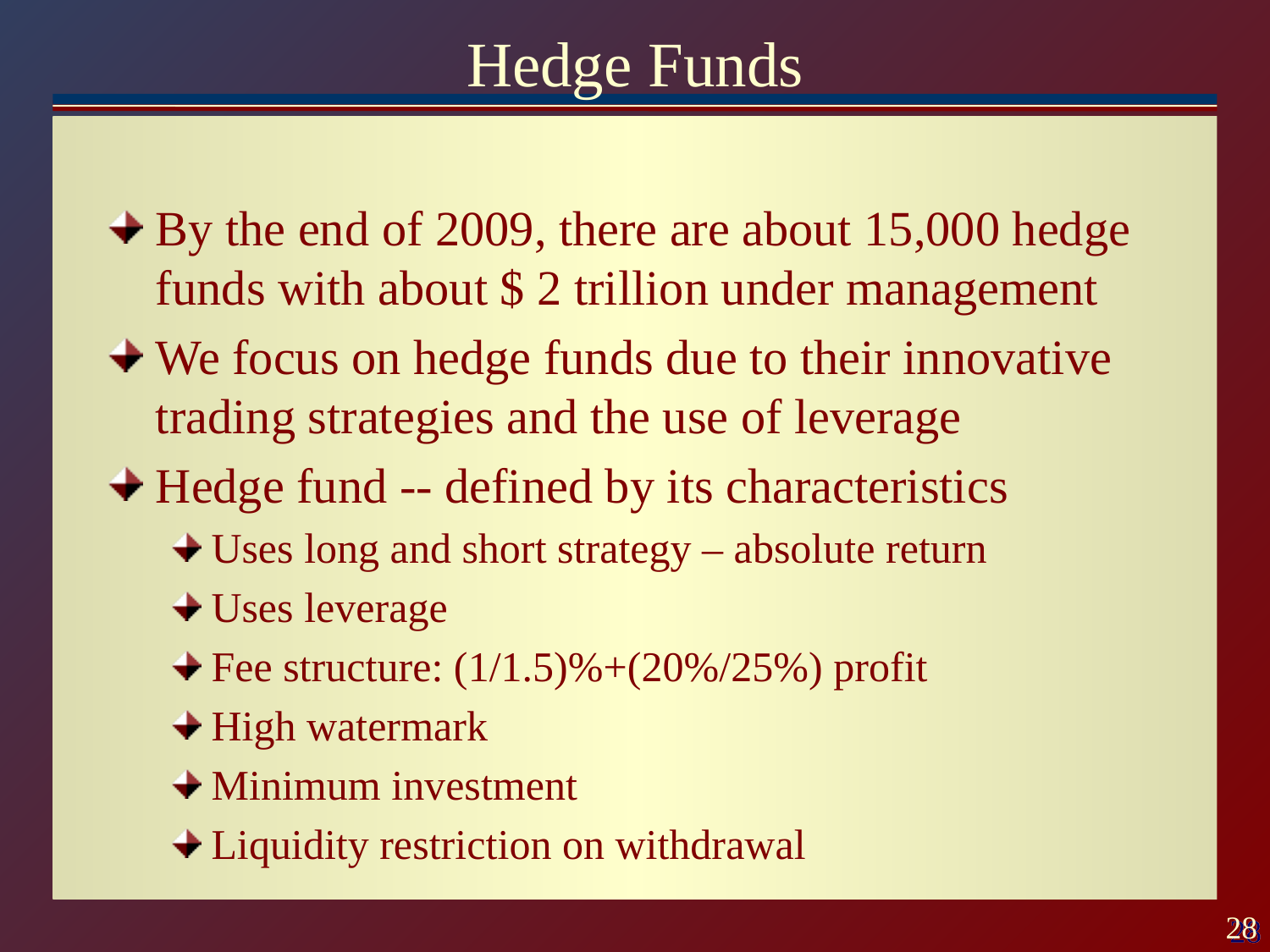

# Hedge Funds
By the end of 2009, there are about 15,000 hedge funds with about $ 2 trillion under management
We focus on hedge funds due to their innovative trading strategies and the use of leverage
Hedge fund -- defined by its characteristics
Uses long and short strategy – absolute return
Uses leverage
Fee structure: (1/1.5)%+(20%/25%) profit
High watermark
Minimum investment
Liquidity restriction on withdrawal